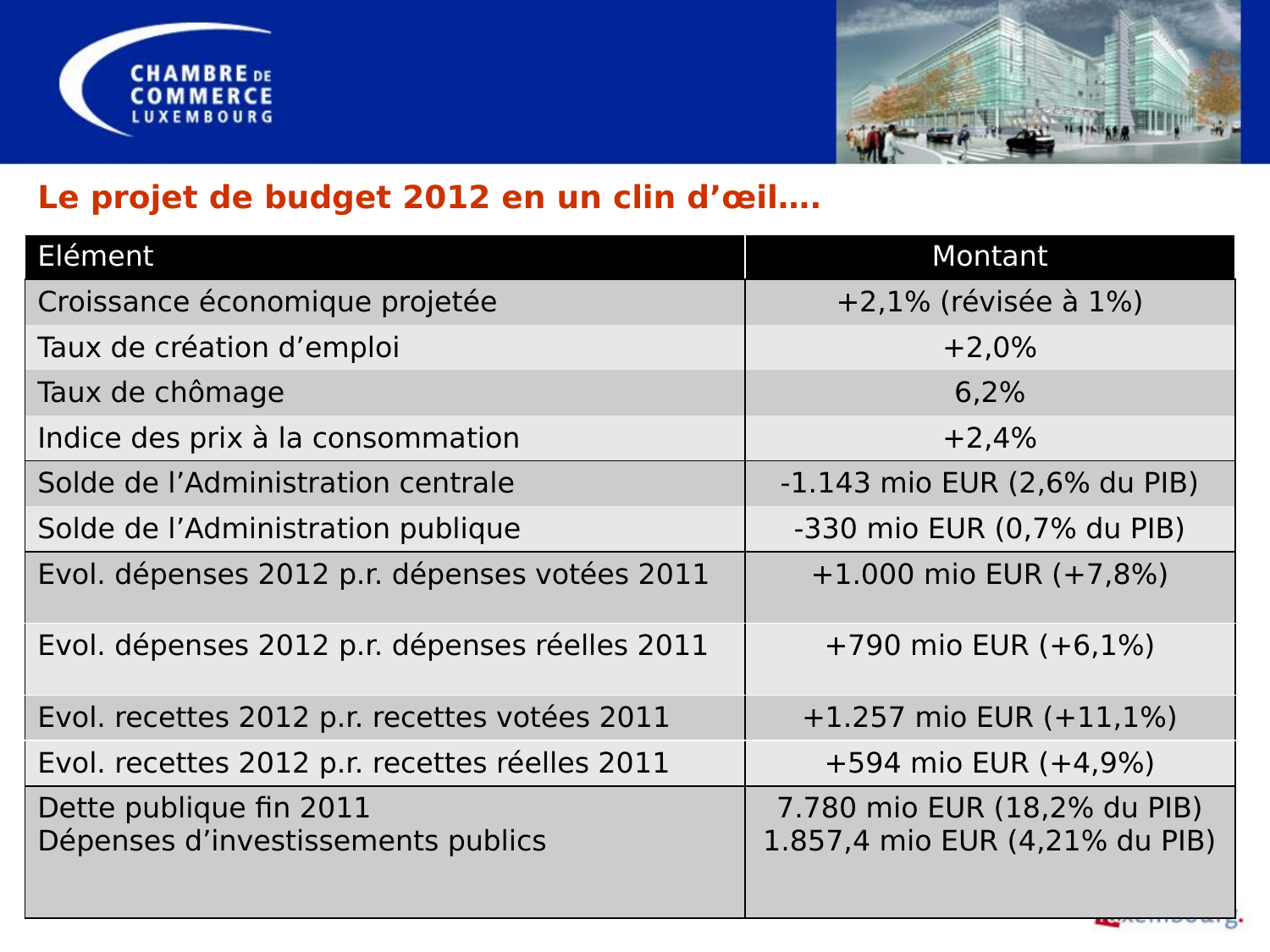

# Le projet de budget 2012 en un clin d’œil….
| Elément | Montant |
| --- | --- |
| Croissance économique projetée | +2,1% (révisée à 1%) |
| Taux de création d’emploi | +2,0% |
| Taux de chômage | 6,2% |
| Indice des prix à la consommation | +2,4% |
| Solde de l’Administration centrale | -1.143 mio EUR (2,6% du PIB) |
| Solde de l’Administration publique | -330 mio EUR (0,7% du PIB) |
| Evol. dépenses 2012 p.r. dépenses votées 2011 | +1.000 mio EUR (+7,8%) |
| Evol. dépenses 2012 p.r. dépenses réelles 2011 | +790 mio EUR (+6,1%) |
| Evol. recettes 2012 p.r. recettes votées 2011 | +1.257 mio EUR (+11,1%) |
| Evol. recettes 2012 p.r. recettes réelles 2011 | +594 mio EUR (+4,9%) |
| Dette publique fin 2011 Dépenses d’investissements publics | 7.780 mio EUR (18,2% du PIB) 1.857,4 mio EUR (4,21% du PIB) |